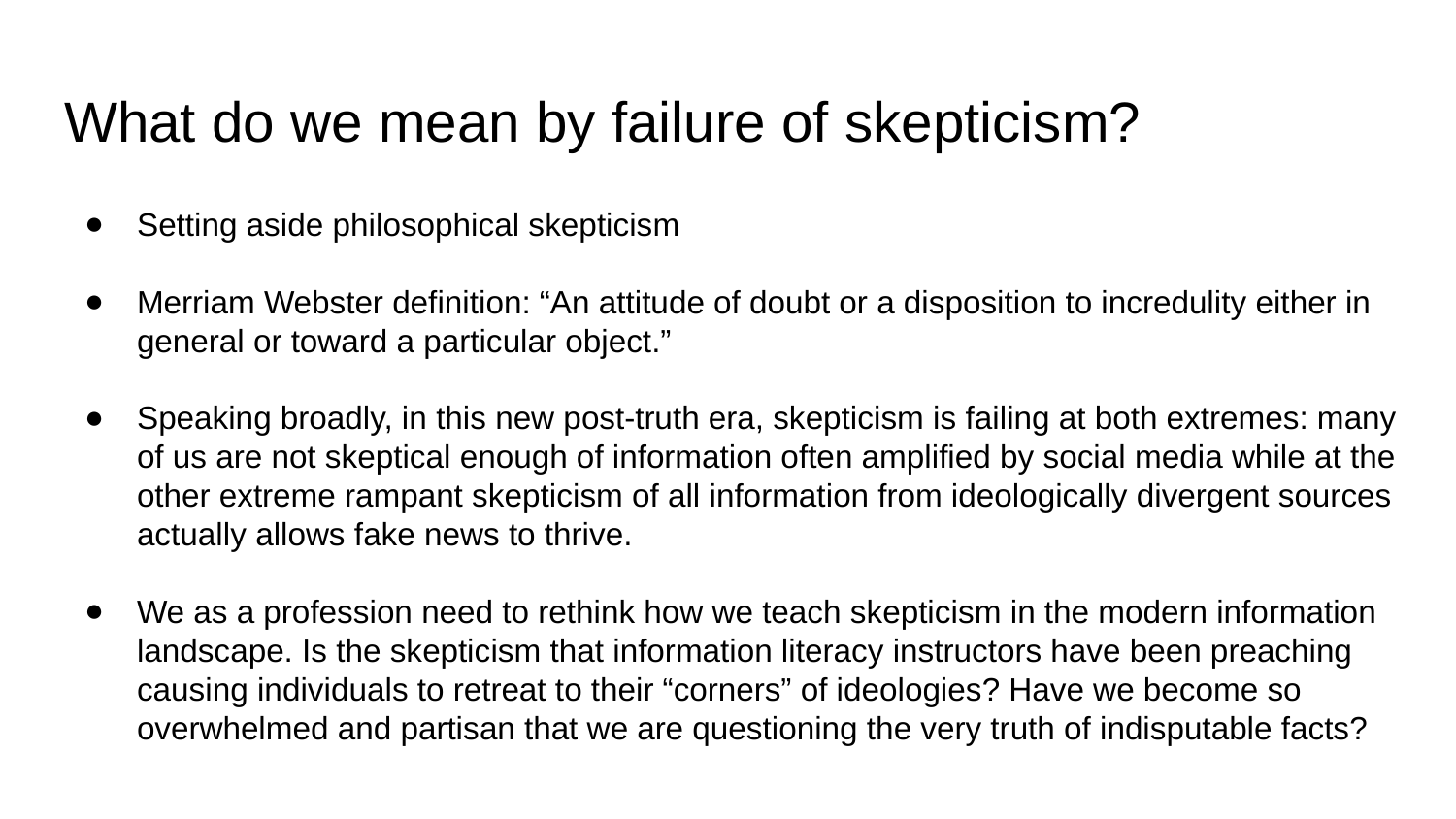

# What do we mean by failure of skepticism?
Setting aside philosophical skepticism
Merriam Webster definition: “An attitude of doubt or a disposition to incredulity either in general or toward a particular object.”
Speaking broadly, in this new post-truth era, skepticism is failing at both extremes: many of us are not skeptical enough of information often amplified by social media while at the other extreme rampant skepticism of all information from ideologically divergent sources actually allows fake news to thrive.
We as a profession need to rethink how we teach skepticism in the modern information landscape. Is the skepticism that information literacy instructors have been preaching causing individuals to retreat to their “corners” of ideologies? Have we become so overwhelmed and partisan that we are questioning the very truth of indisputable facts?